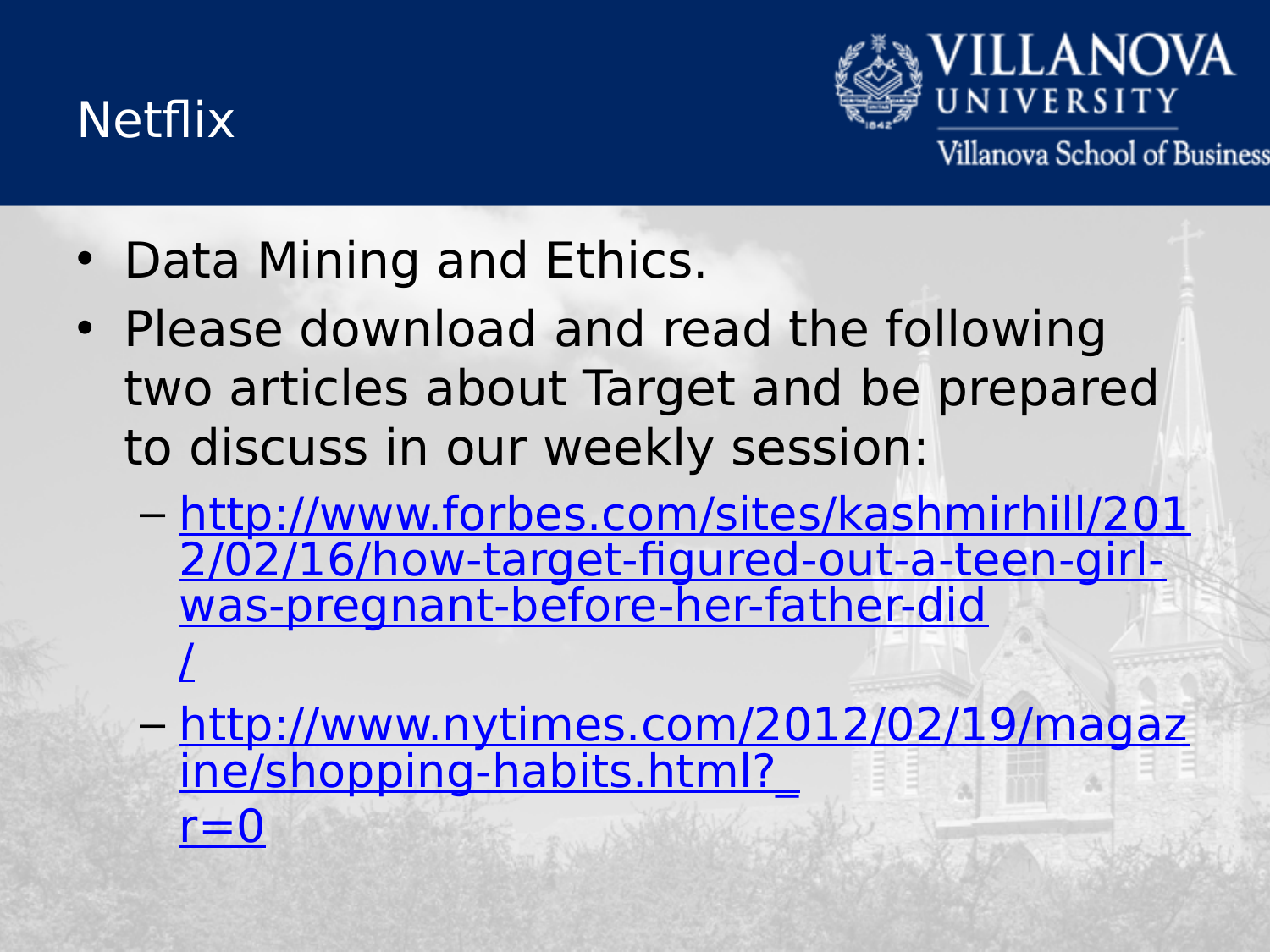

# Netflix
Data Mining and Ethics.
Please download and read the following two articles about Target and be prepared to discuss in our weekly session:
http://www.forbes.com/sites/kashmirhill/2012/02/16/how-target-figured-out-a-teen-girl-was-pregnant-before-her-father-did/
http://www.nytimes.com/2012/02/19/magazine/shopping-habits.html?_r=0